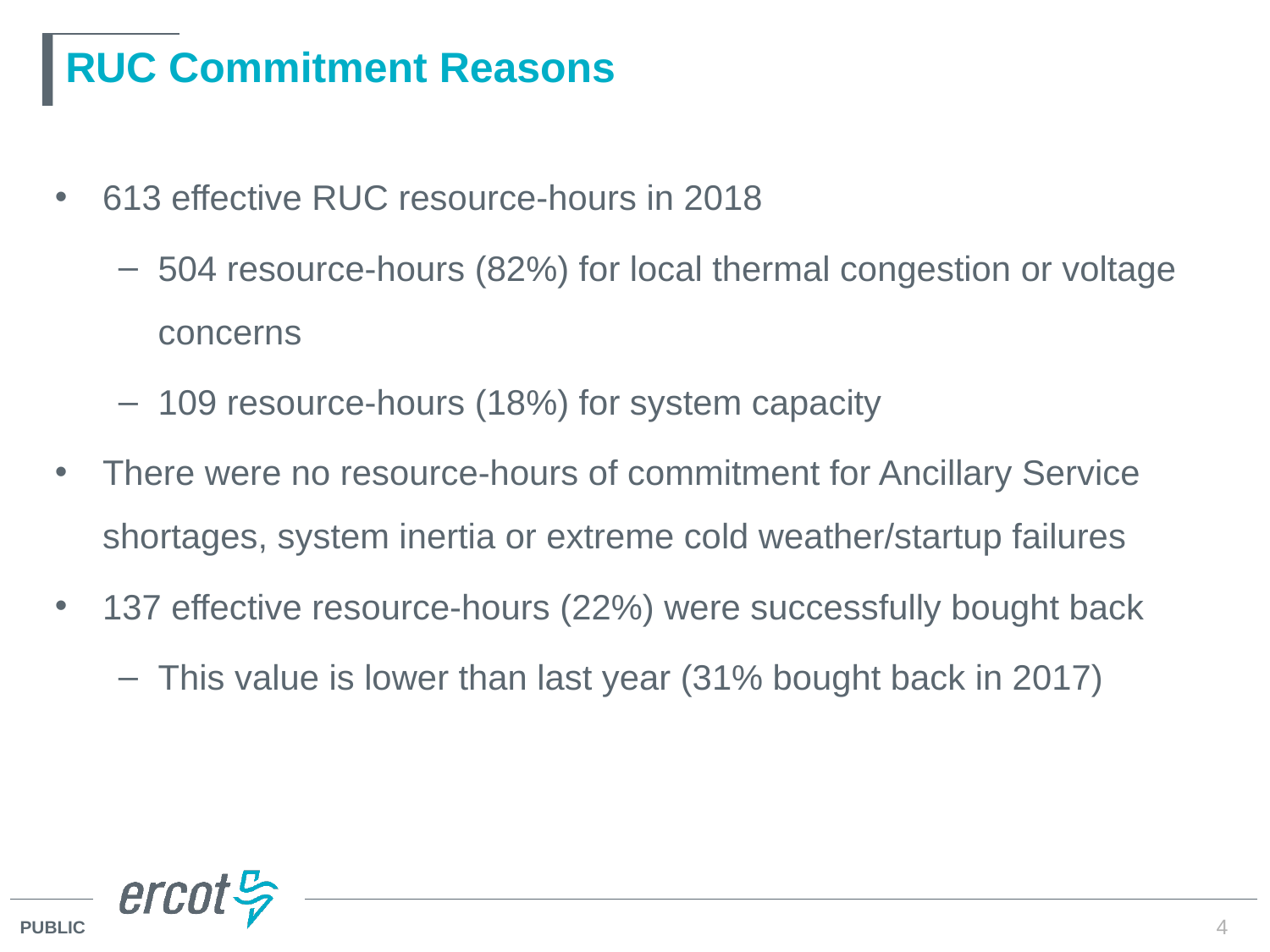

# RUC Commitment Reasons
613 effective RUC resource-hours in 2018
504 resource-hours (82%) for local thermal congestion or voltage concerns
109 resource-hours (18%) for system capacity
There were no resource-hours of commitment for Ancillary Service shortages, system inertia or extreme cold weather/startup failures
137 effective resource-hours (22%) were successfully bought back
This value is lower than last year (31% bought back in 2017)
4